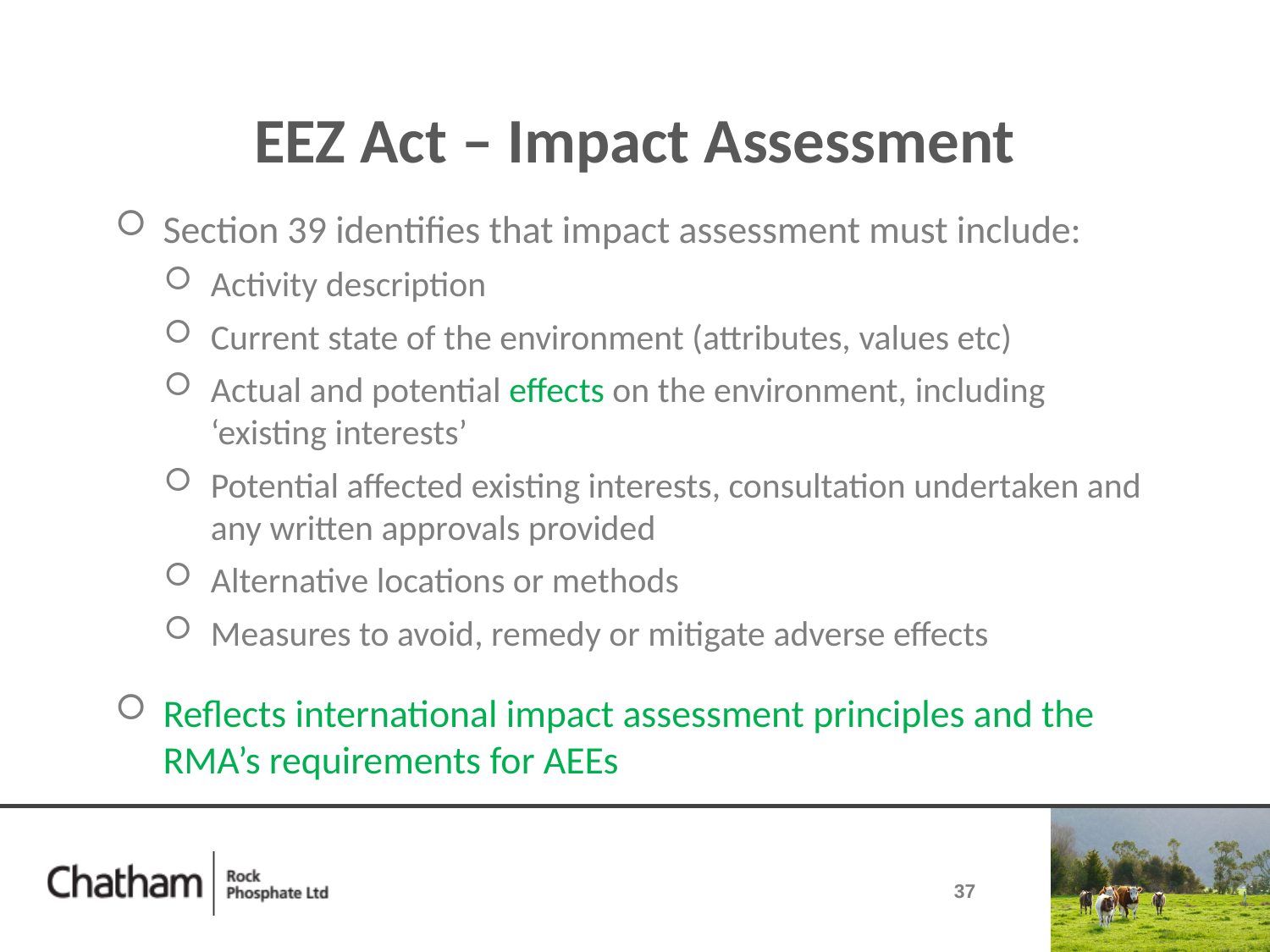

# EEZ Act – Impact Assessment
Section 39 identifies that impact assessment must include:
Activity description
Current state of the environment (attributes, values etc)
Actual and potential effects on the environment, including ‘existing interests’
Potential affected existing interests, consultation undertaken and any written approvals provided
Alternative locations or methods
Measures to avoid, remedy or mitigate adverse effects
Reflects international impact assessment principles and the RMA’s requirements for AEEs
37